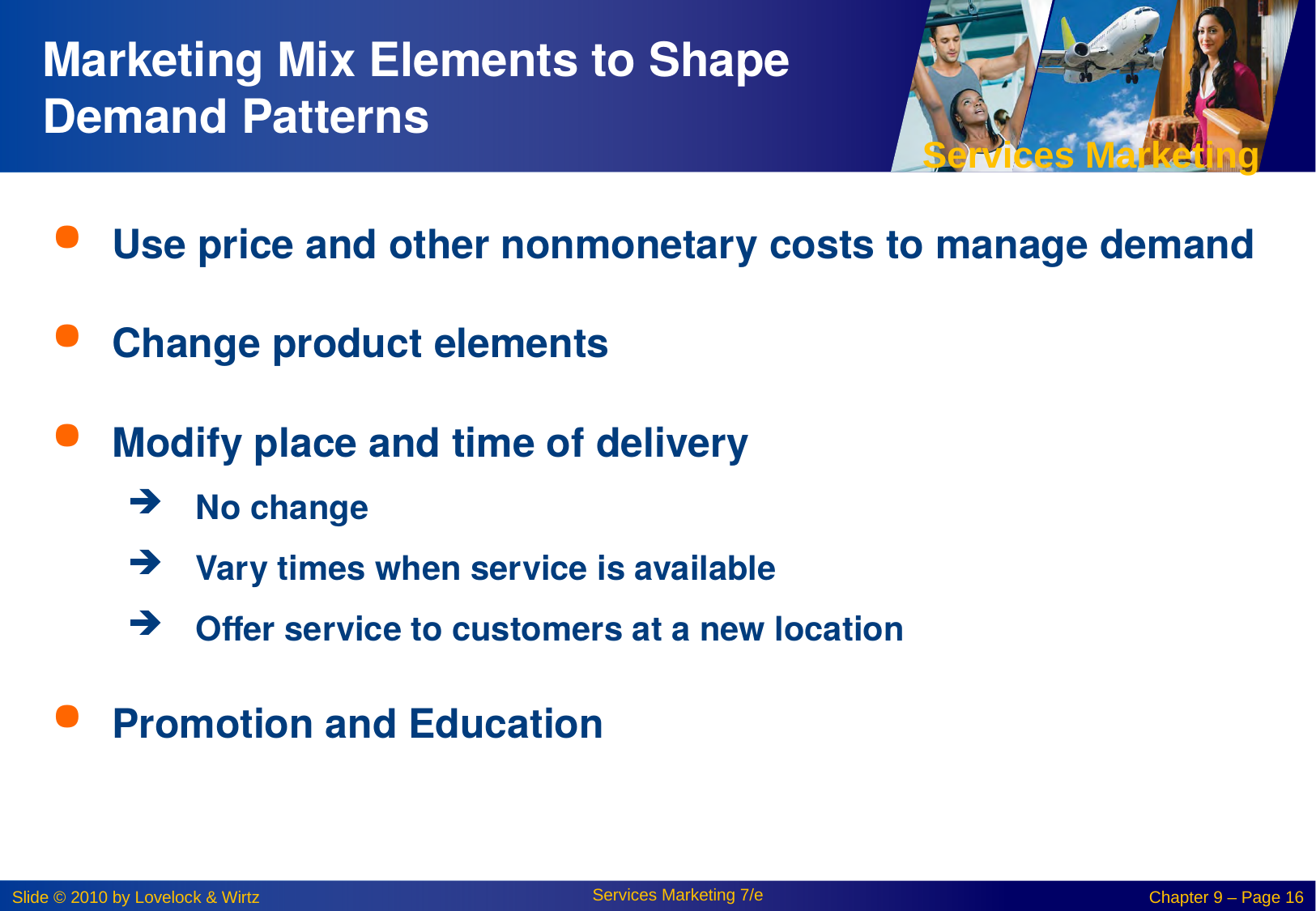

# Marketing Mix Elements to Shape Demand Patterns
Use price and other nonmonetary costs to manage demand
Change product elements
Modify place and time of delivery
No change
Vary times when service is available
Offer service to customers at a new location
Promotion and Education